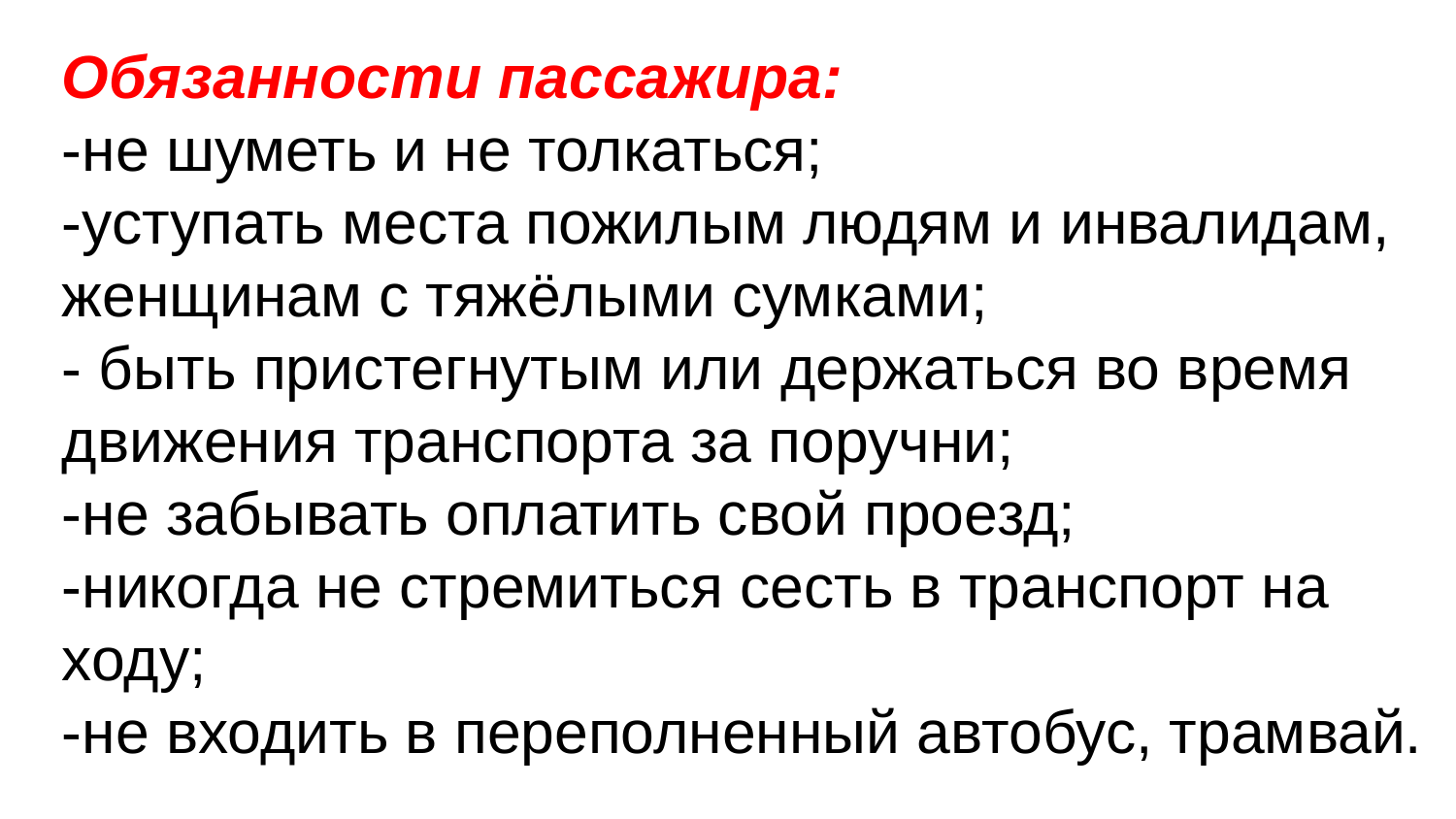

Обязанности пассажира:
-не шуметь и не толкаться;
-уступать места пожилым людям и инвалидам, женщинам с тяжёлыми сумками;
- быть пристегнутым или держаться во время движения транспорта за поручни;
-не забывать оплатить свой проезд;
-никогда не стремиться сесть в транспорт на ходу;
-не входить в переполненный автобус, трамвай.